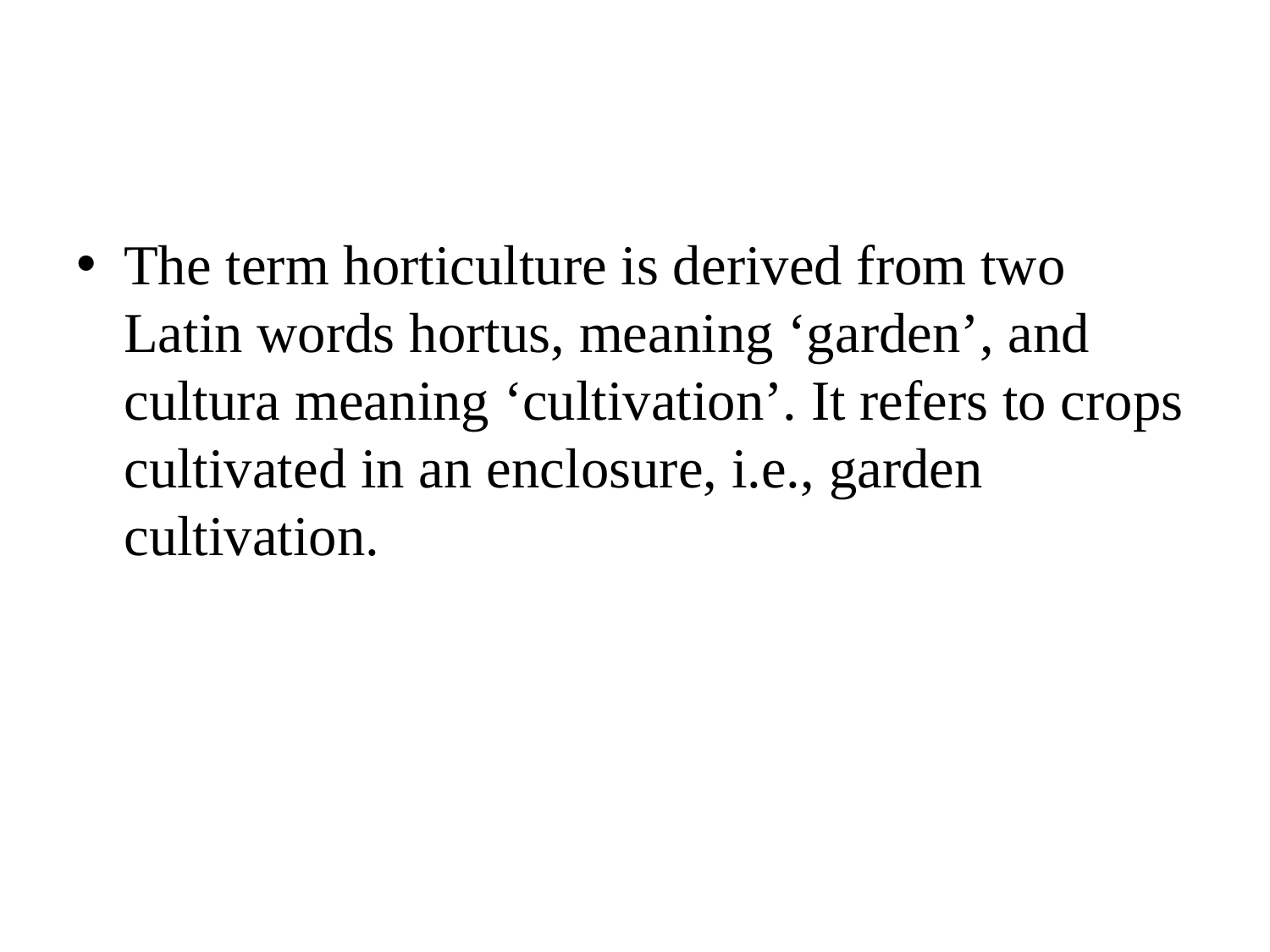

#
The term horticulture is derived from two Latin words hortus, meaning ‘garden’, and cultura meaning ‘cultivation’. It refers to crops cultivated in an enclosure, i.e., garden cultivation.